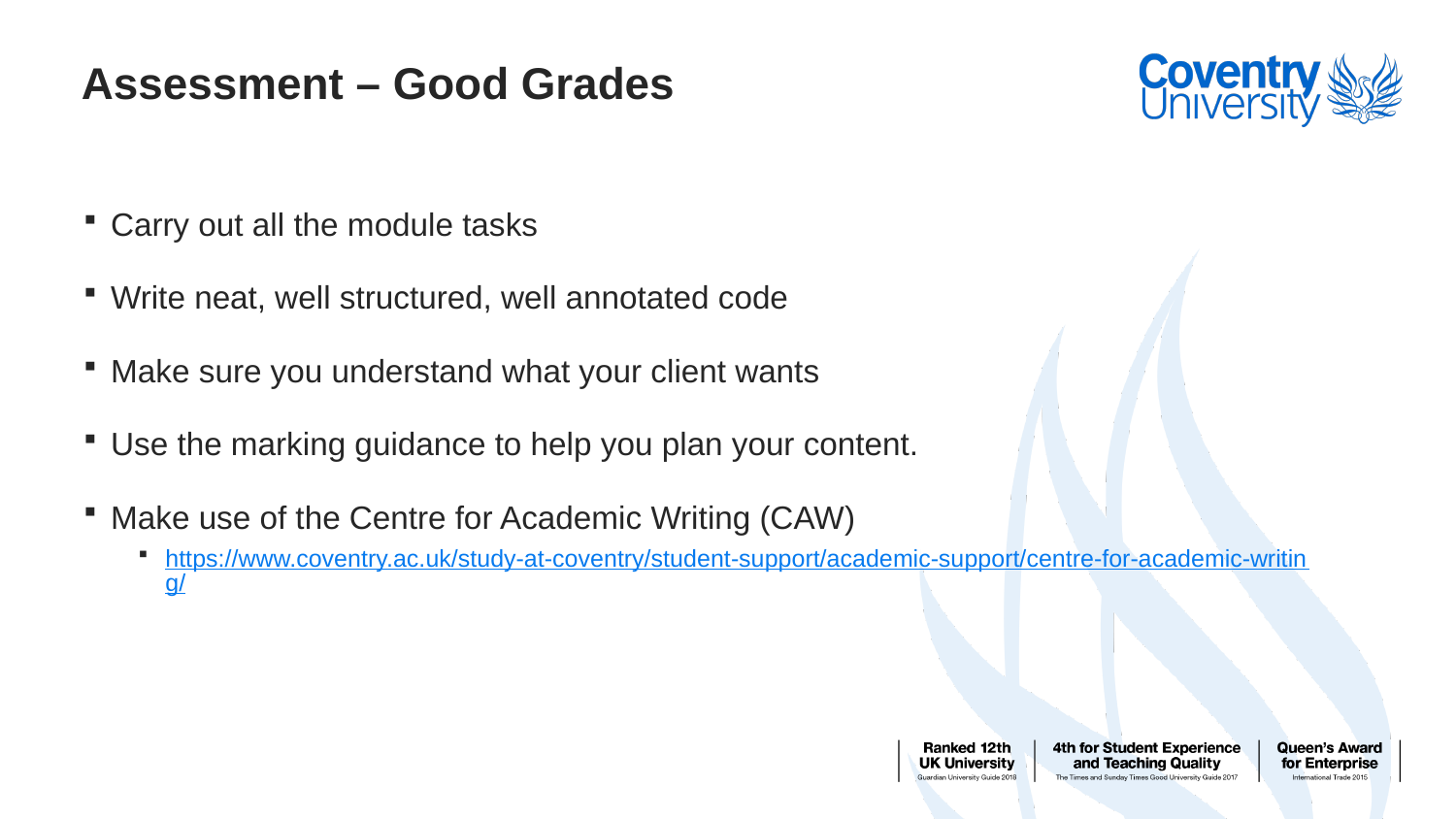

# Assessment – Good Grades
Carry out all the module tasks
Write neat, well structured, well annotated code
Make sure you understand what your client wants
Use the marking guidance to help you plan your content.
Make use of the Centre for Academic Writing (CAW)
https://www.coventry.ac.uk/study-at-coventry/student-support/academic-support/centre-for-academic-writing/